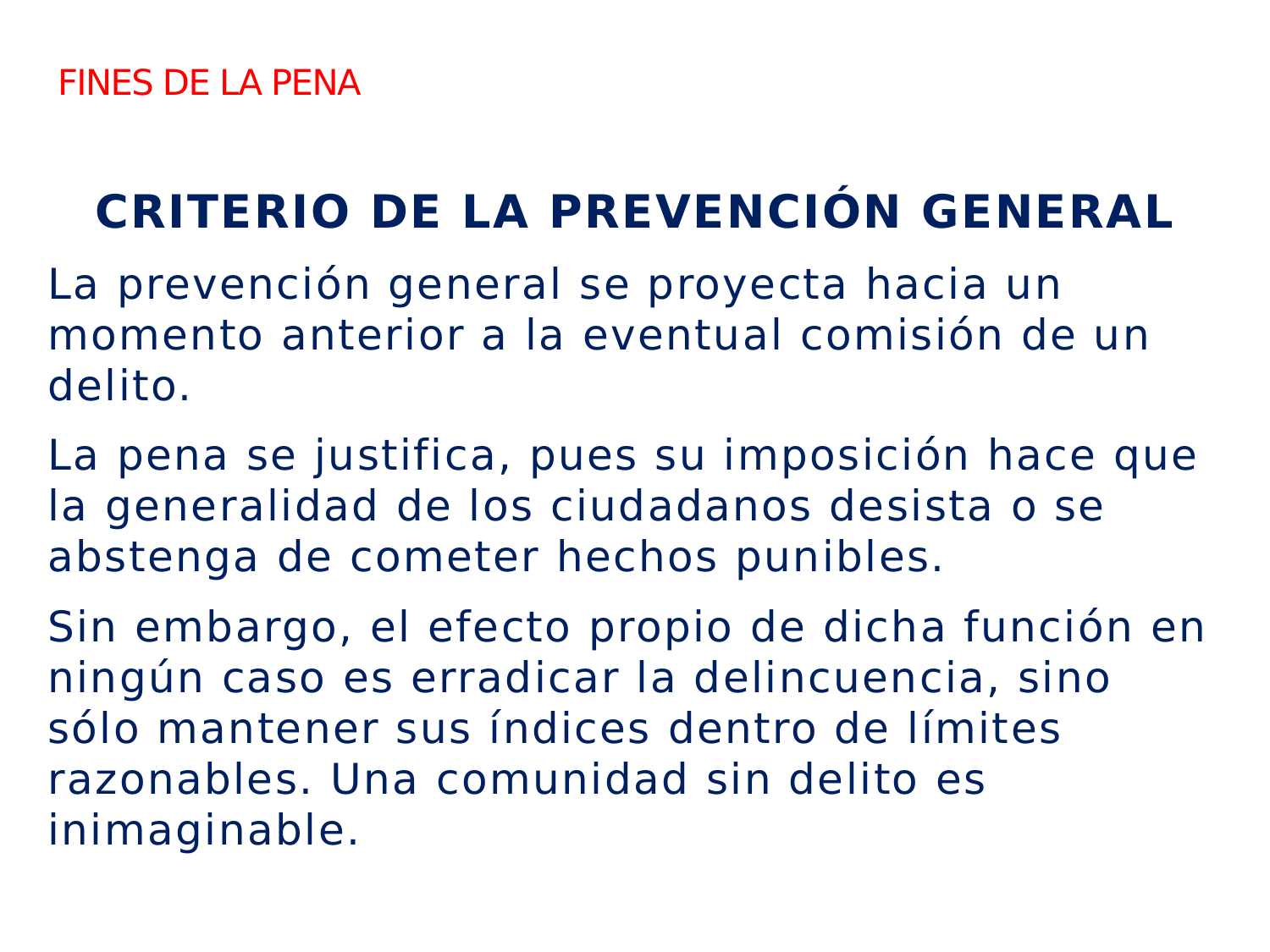

# FINES DE LA pena
CRITERIO DE LA PREVENCIÓN GENERAL
La prevención general se proyecta hacia un momento anterior a la eventual comisión de un delito.
La pena se justifica, pues su imposición hace que la generalidad de los ciudadanos desista o se abstenga de cometer hechos punibles.
Sin embargo, el efecto propio de dicha función en ningún caso es erradicar la delincuencia, sino sólo mantener sus índices dentro de límites razonables. Una comunidad sin delito es inimaginable.

16
Sebastian Valenzuela A. /El Salvador /Marzo 2013